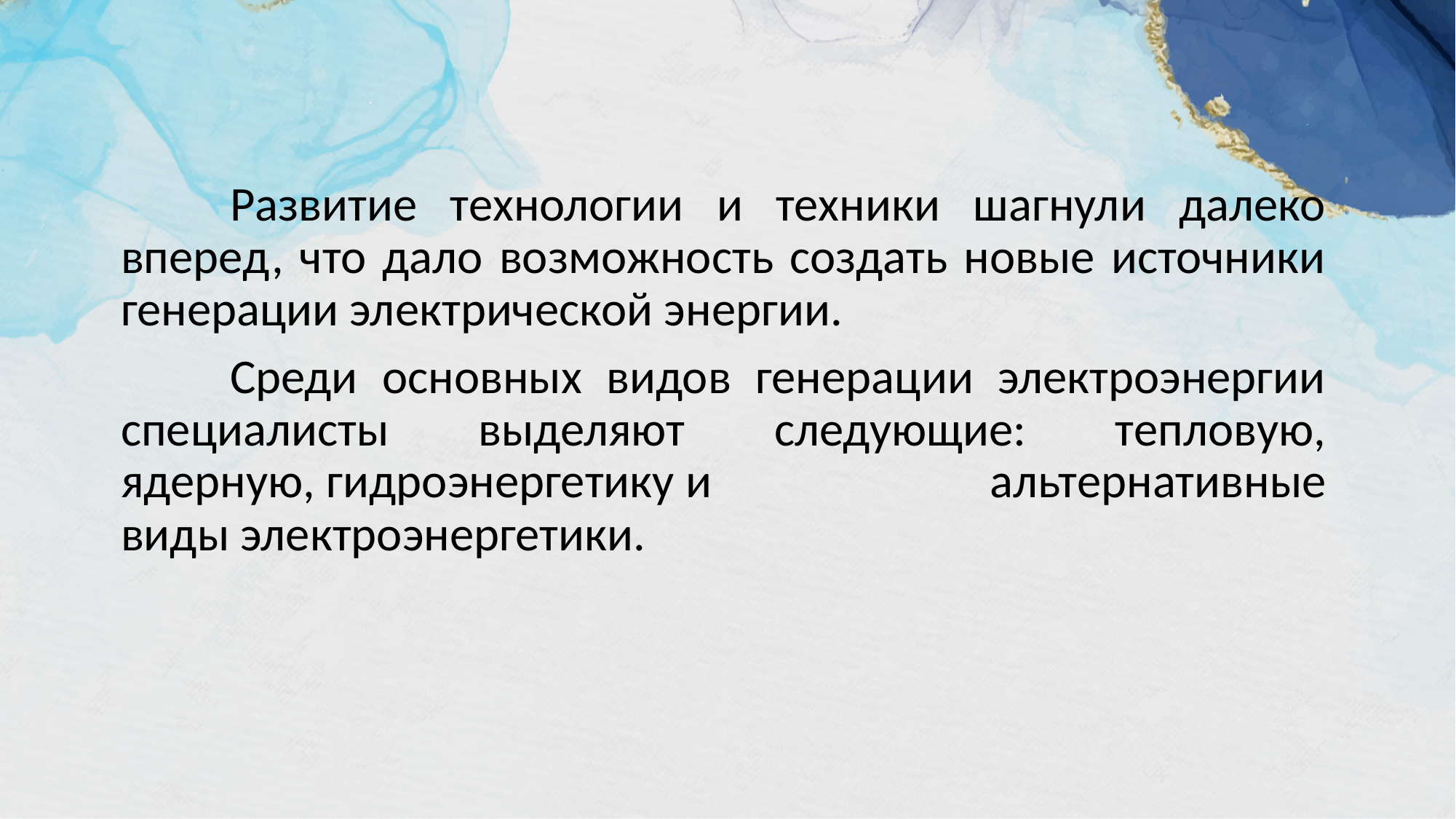

Развитие технологии и техники шагнули далеко вперед, что дало возможность создать новые источники генерации электрической энергии.
		Среди основных видов генерации электроэнергии специалисты выделяют следующие: тепловую, ядерную, гидроэнергетику и альтернативные виды электроэнергетики.